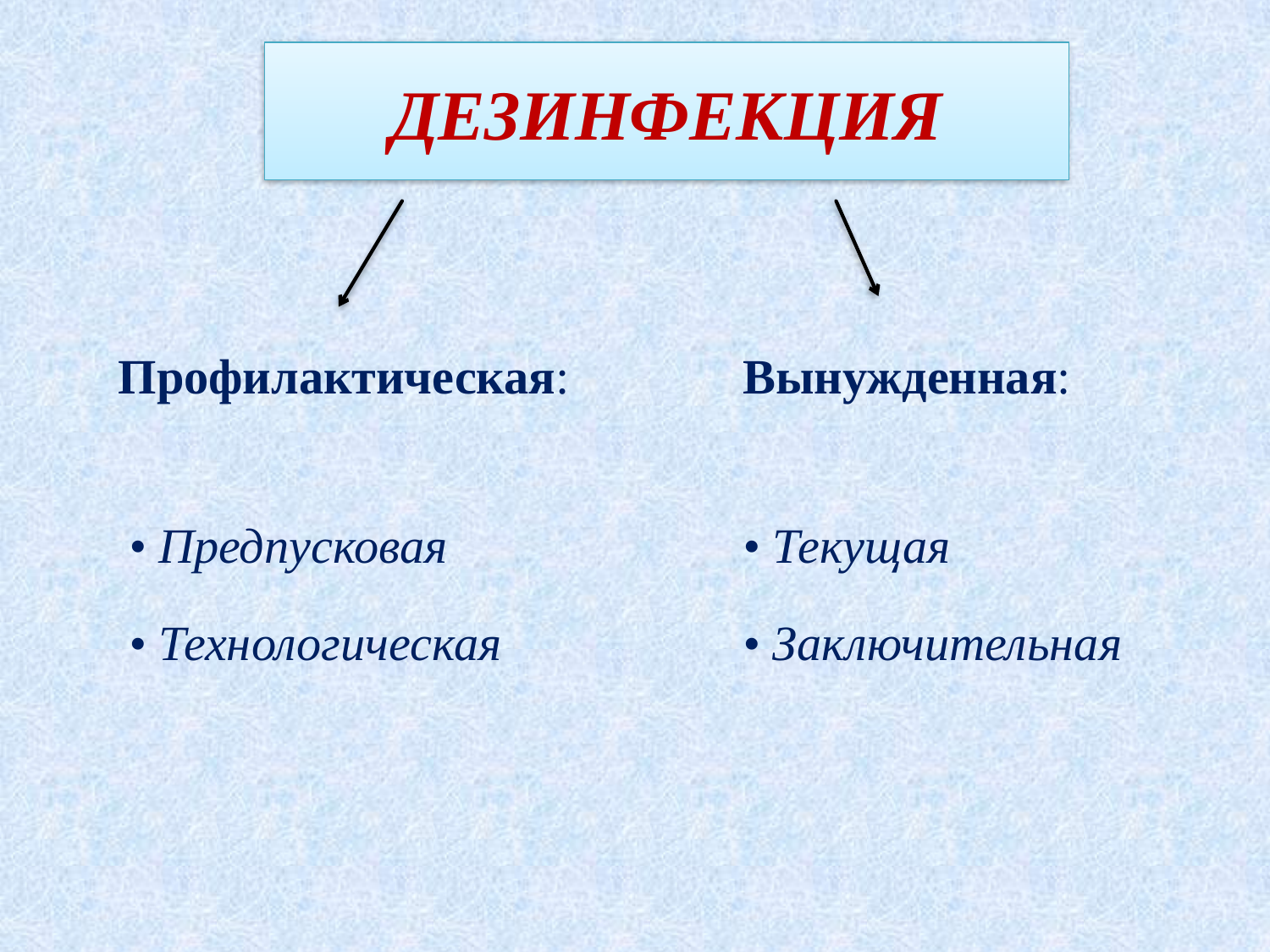

ДЕЗИНФЕКЦИЯ
Профилактическая:
Вынужденная:
• Предпусковая
• Технологическая
• Текущая

• Заключительная